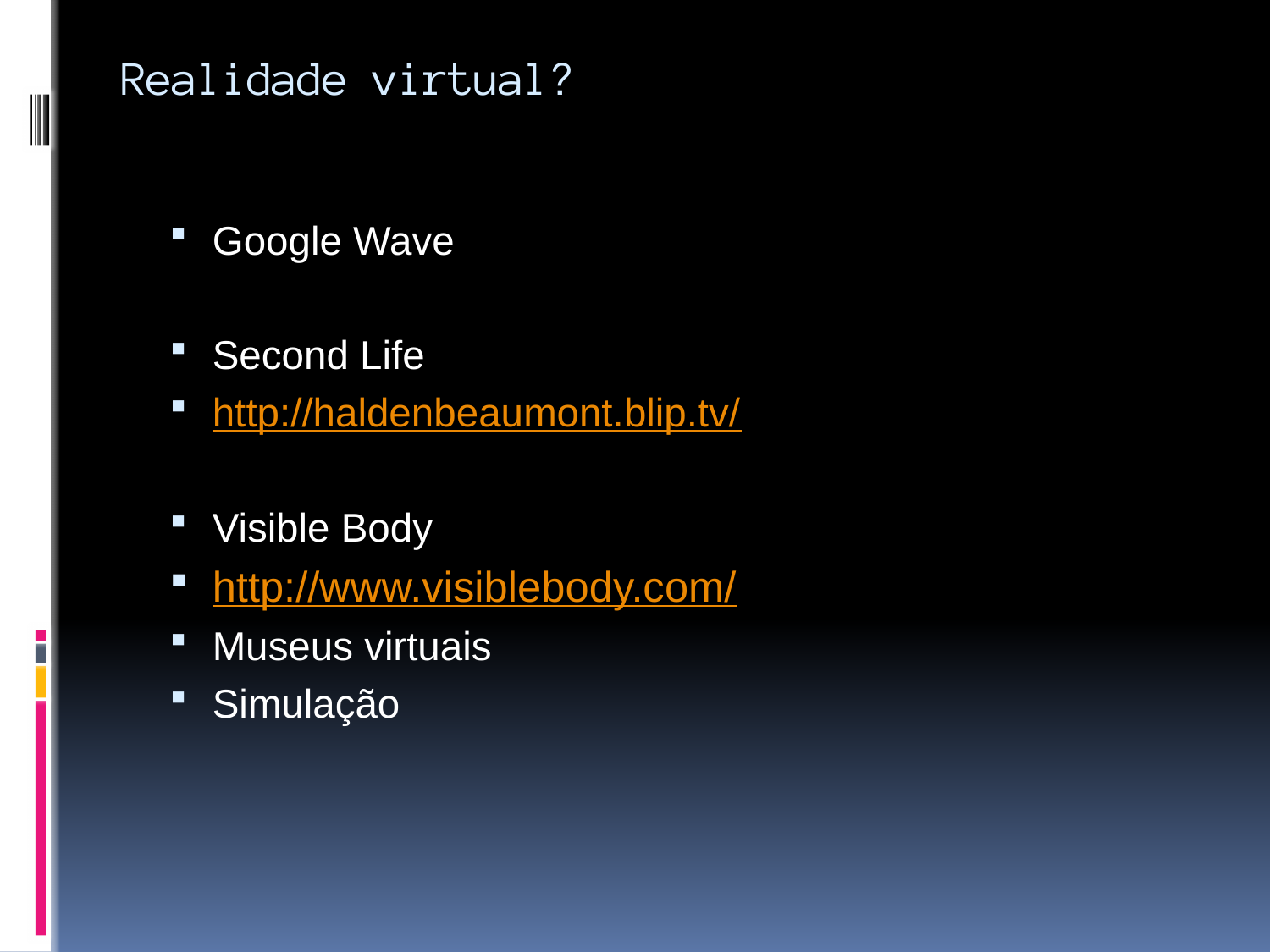

# Realidade virtual?
Google Wave

Second Life
http://haldenbeaumont.blip.tv/

Visible Body
http://www.visiblebody.com/
Museus virtuais
Simulação